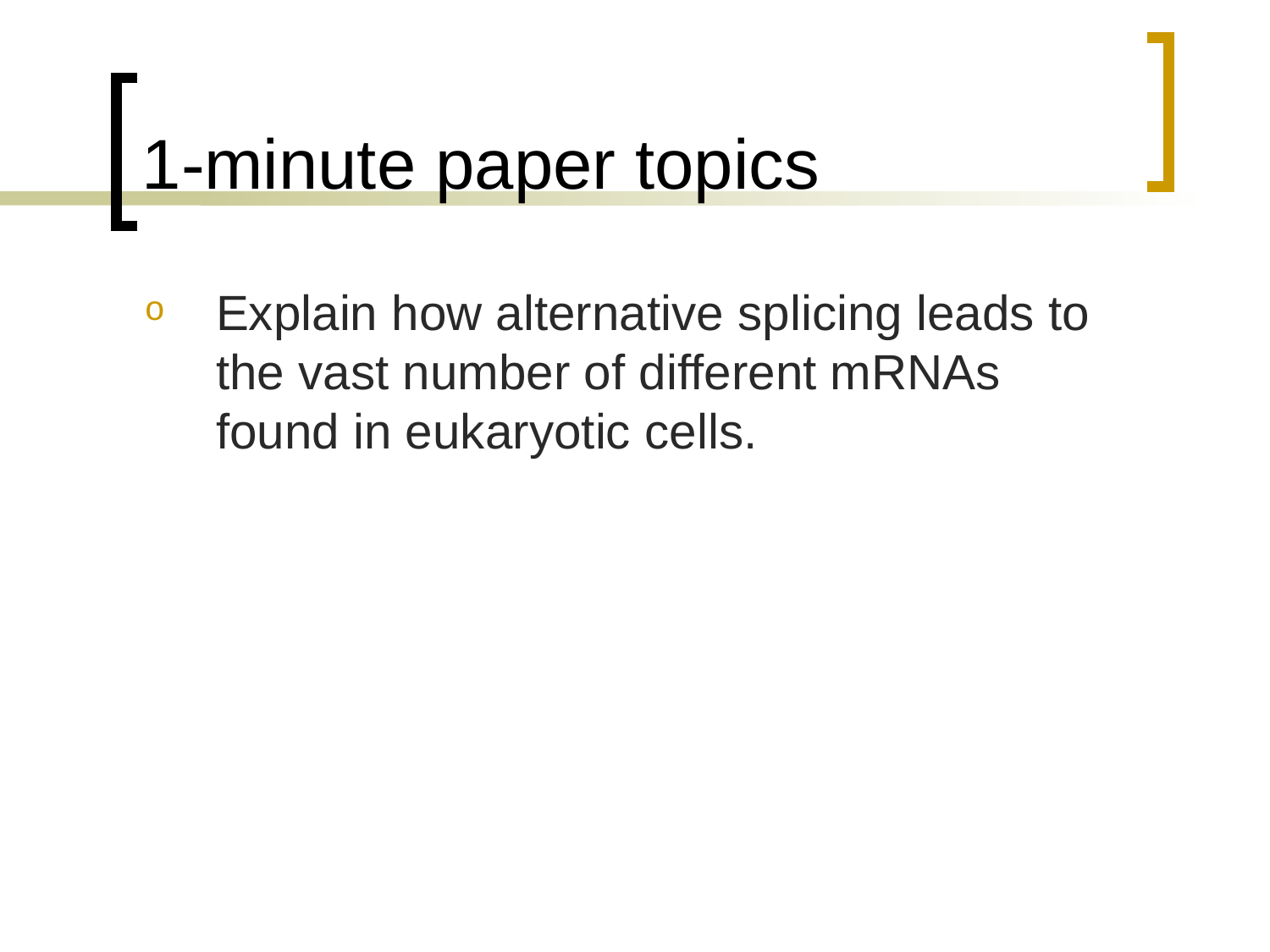

# 1-minute paper topics
Explain how alternative splicing leads to the vast number of different mRNAs found in eukaryotic cells.